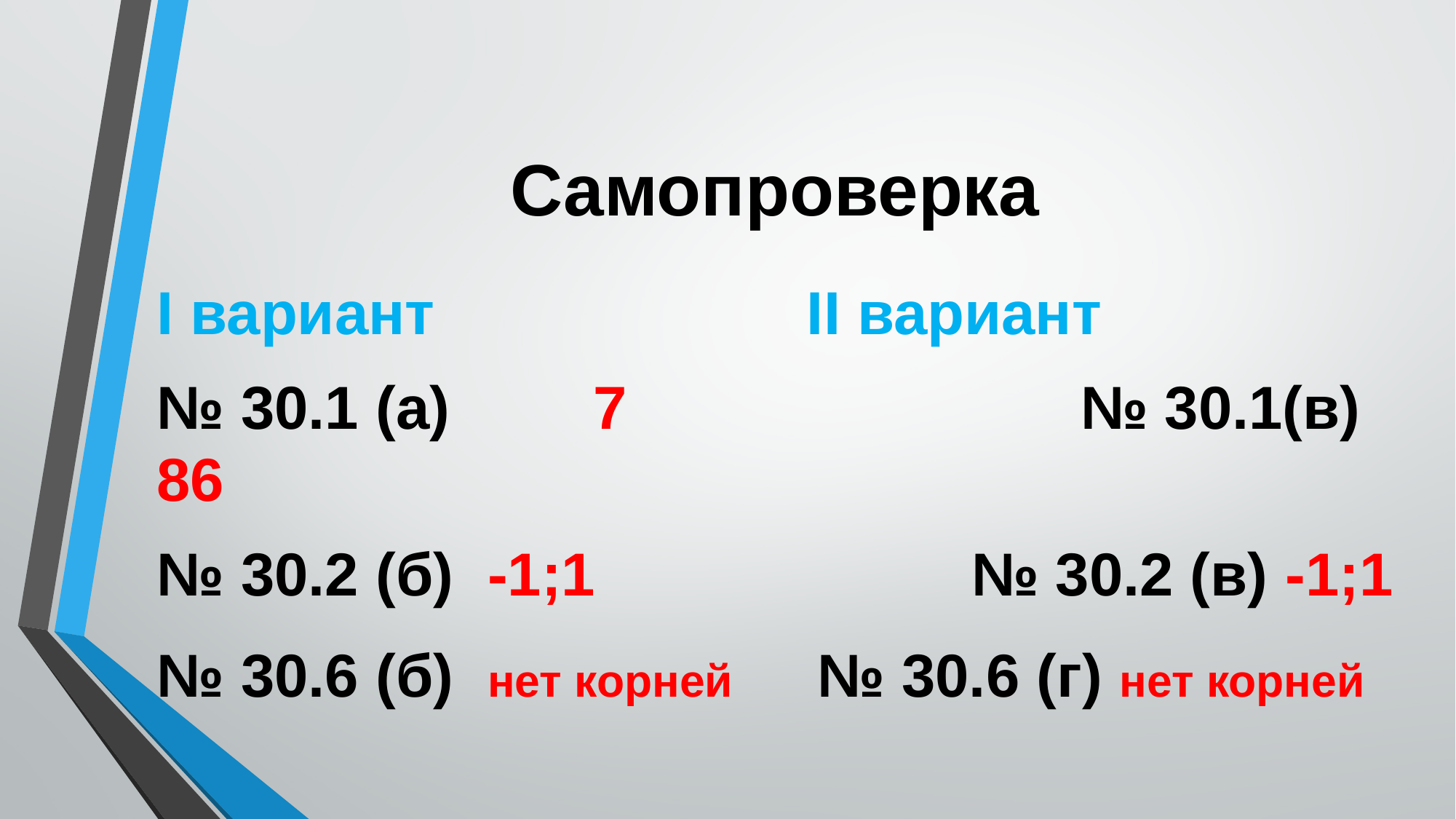

# Самопроверка
I вариант                      II вариант
№ 30.1 (а)		7				   № 30.1(в)  86
№ 30.2 (б)  -1;1			   № 30.2 (в) -1;1
№ 30.6 (б)  нет корней     № 30.6 (г) нет корней